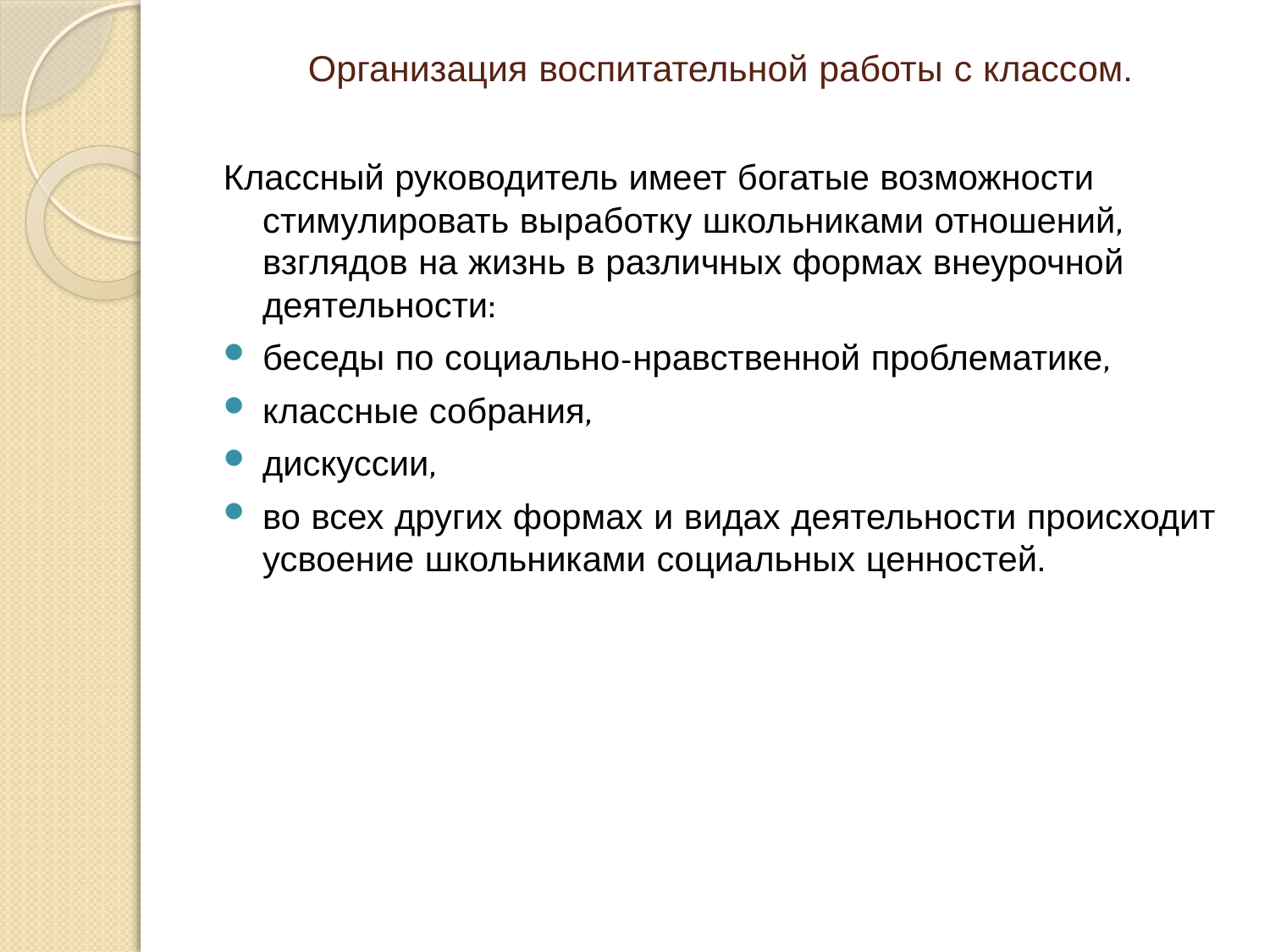

# Организация воспитательной работы с классом.
Классный руководитель имеет богатые возможности стимулировать выработку школьниками отношений, взглядов на жизнь в различных формах внеурочной деятельности:
беседы по социально-нравственной проблематике,
классные собрания,
дискуссии,
во всех других формах и видах деятельности происходит усвоение школьниками социальных ценностей.